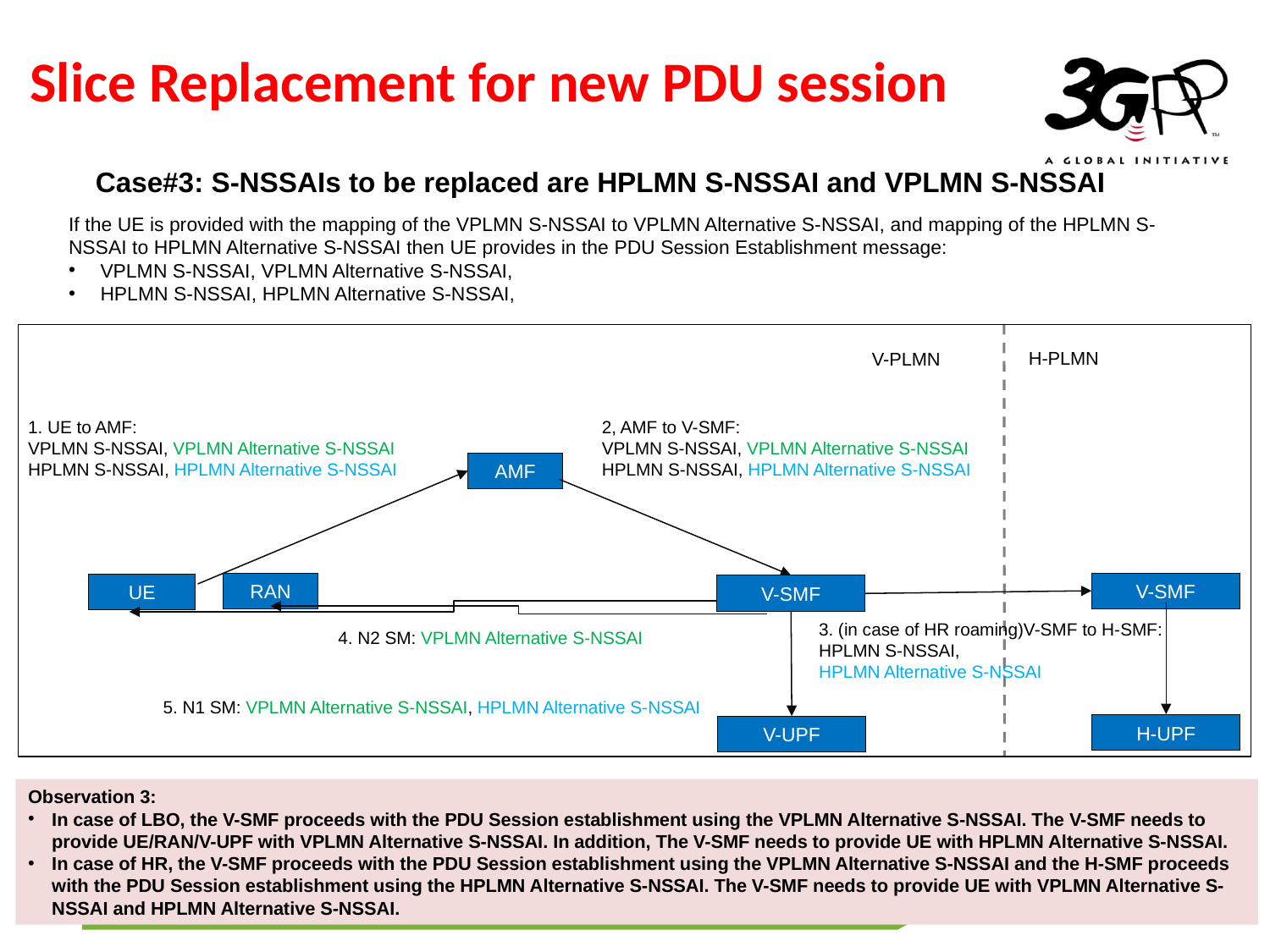

# Slice Replacement for new PDU session
Case#3: S-NSSAIs to be replaced are HPLMN S-NSSAI and VPLMN S-NSSAI
If the UE is provided with the mapping of the VPLMN S-NSSAI to VPLMN Alternative S-NSSAI, and mapping of the HPLMN S-NSSAI to HPLMN Alternative S-NSSAI then UE provides in the PDU Session Establishment message:
VPLMN S-NSSAI, VPLMN Alternative S-NSSAI,
HPLMN S-NSSAI, HPLMN Alternative S-NSSAI,

H-PLMN
V-PLMN
1. UE to AMF:
VPLMN S-NSSAI, VPLMN Alternative S-NSSAI
HPLMN S-NSSAI, HPLMN Alternative S-NSSAI
2, AMF to V-SMF:
VPLMN S-NSSAI, VPLMN Alternative S-NSSAI
HPLMN S-NSSAI, HPLMN Alternative S-NSSAI
AMF
RAN
V-SMF
UE
V-SMF
3. (in case of HR roaming)V-SMF to H-SMF:
HPLMN S-NSSAI,
HPLMN Alternative S-NSSAI
4. N2 SM: VPLMN Alternative S-NSSAI
5. N1 SM: VPLMN Alternative S-NSSAI, HPLMN Alternative S-NSSAI
H-UPF
V-UPF
Observation 3:
In case of LBO, the V-SMF proceeds with the PDU Session establishment using the VPLMN Alternative S-NSSAI. The V-SMF needs to provide UE/RAN/V-UPF with VPLMN Alternative S-NSSAI. In addition, The V-SMF needs to provide UE with HPLMN Alternative S-NSSAI.
In case of HR, the V-SMF proceeds with the PDU Session establishment using the VPLMN Alternative S-NSSAI and the H-SMF proceeds with the PDU Session establishment using the HPLMN Alternative S-NSSAI. The V-SMF needs to provide UE with VPLMN Alternative S-NSSAI and HPLMN Alternative S-NSSAI.